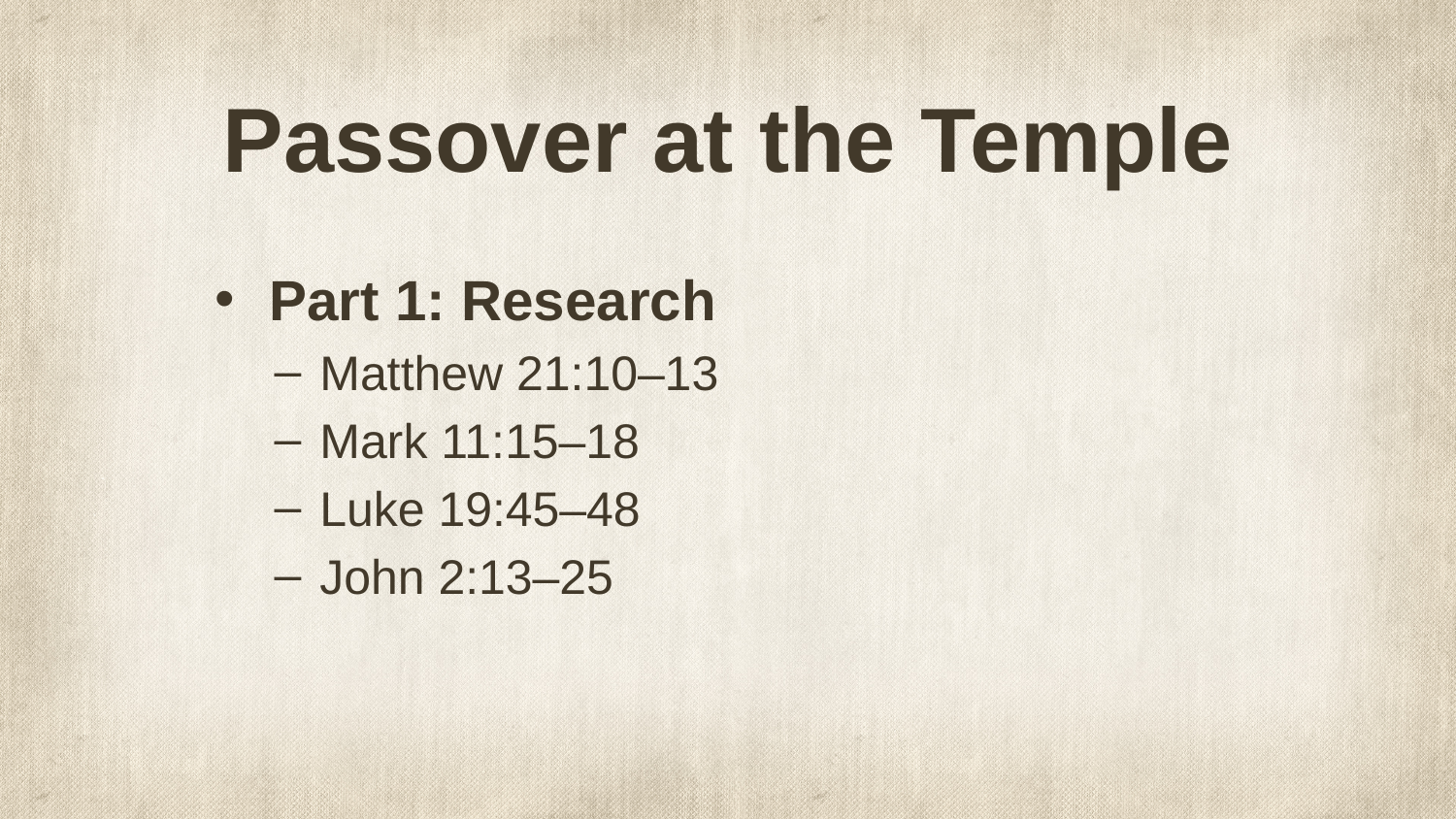

# Passover at the Temple
Part 1: Research
Matthew 21:10–13
Mark 11:15–18
Luke 19:45–48
John 2:13–25